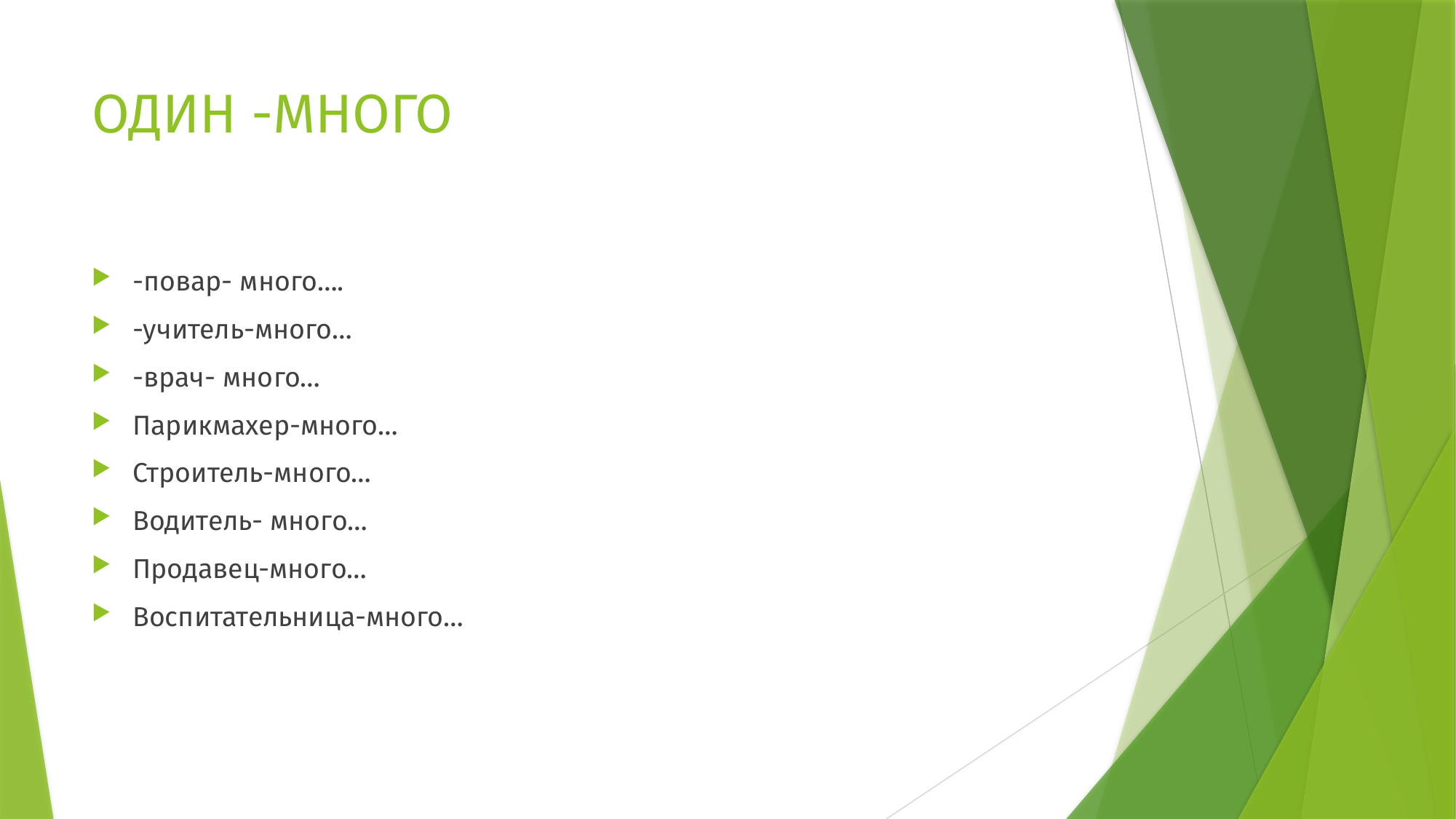

# ОДИН -МНОГО
-повар- много….
-учитель-много…
-врач- много…
Парикмахер-много…
Строитель-много…
Водитель- много…
Продавец-много…
Воспитательница-много…